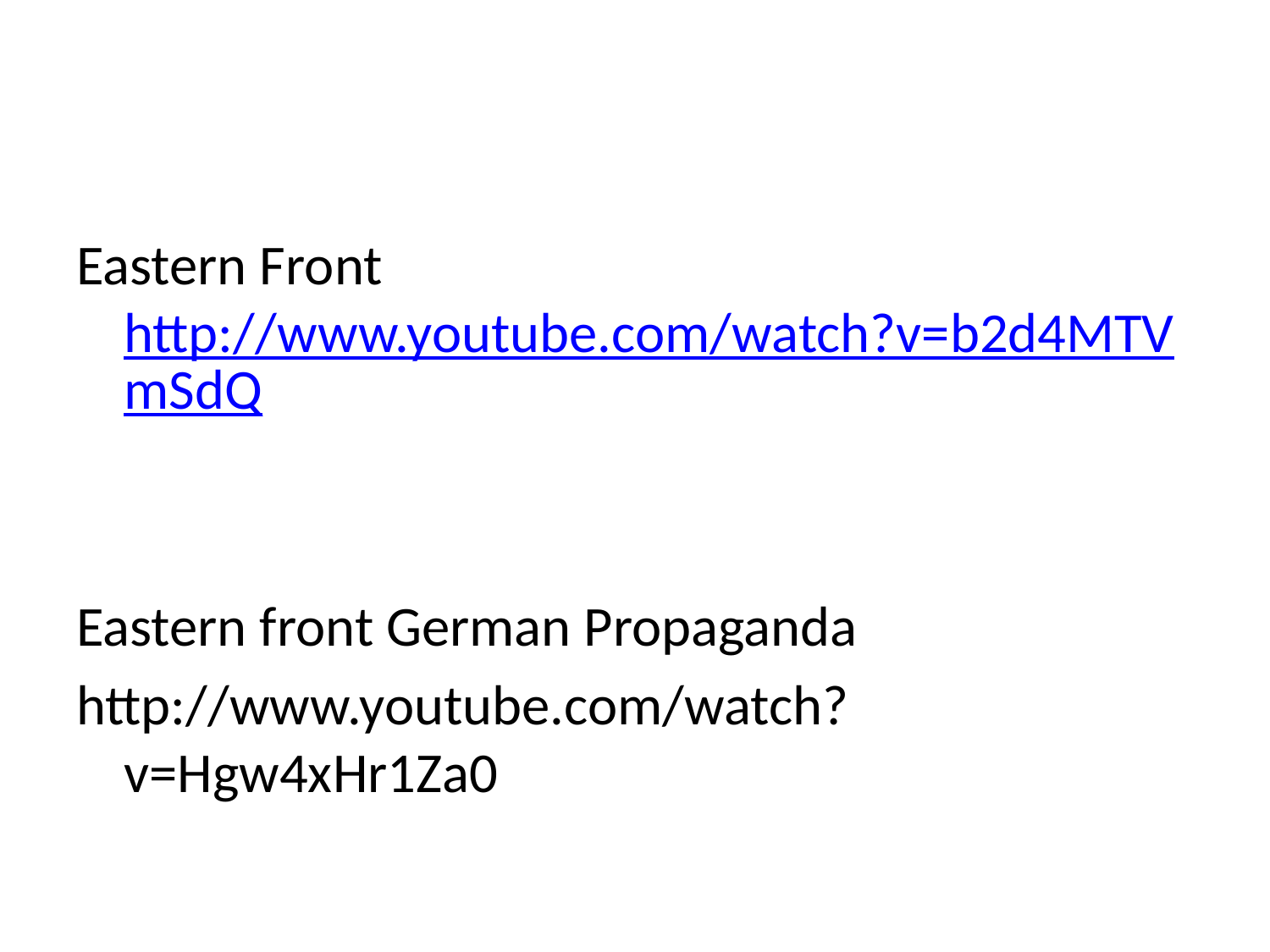

#
Eastern Front http://www.youtube.com/watch?v=b2d4MTVmSdQ

Eastern front German Propaganda
http://www.youtube.com/watch?v=Hgw4xHr1Za0